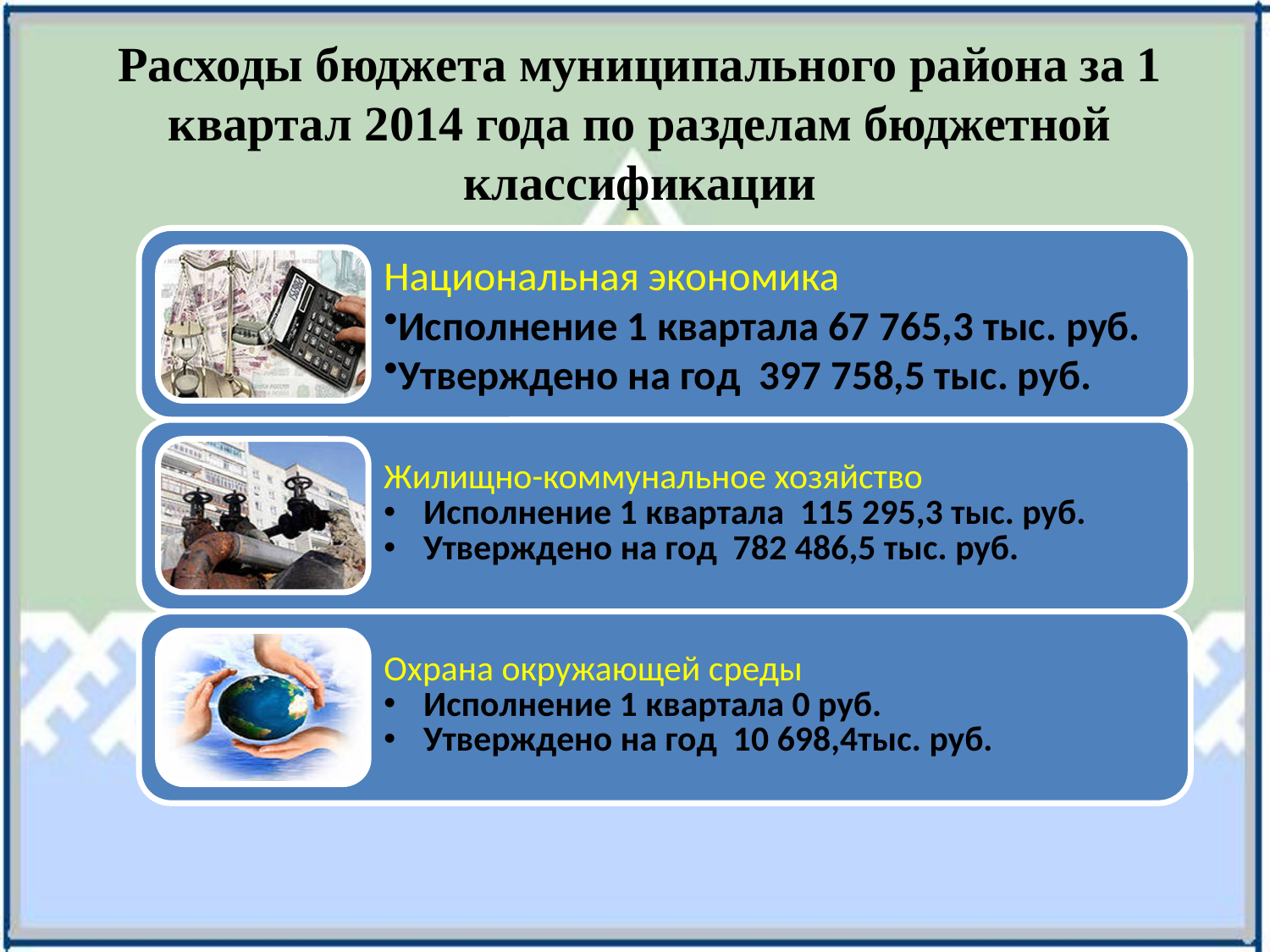

Расходы бюджета муниципального района за 1 квартал 2014 года по разделам бюджетной классификации
Национальная экономика
Исполнение 1 квартала 67 765,3 тыс. руб.
Утверждено на год  397 758,5 тыс. руб.
Жилищно-коммунальное хозяйство
Утверждено на год  782 486,5 тыс. руб.
Охрана окружающей среды
Исполнение 1 квартала 0 руб.
Утверждено на год  10 698,4тыс. руб.
Исполнение 1 квартала  115 295,3 тыс. руб.